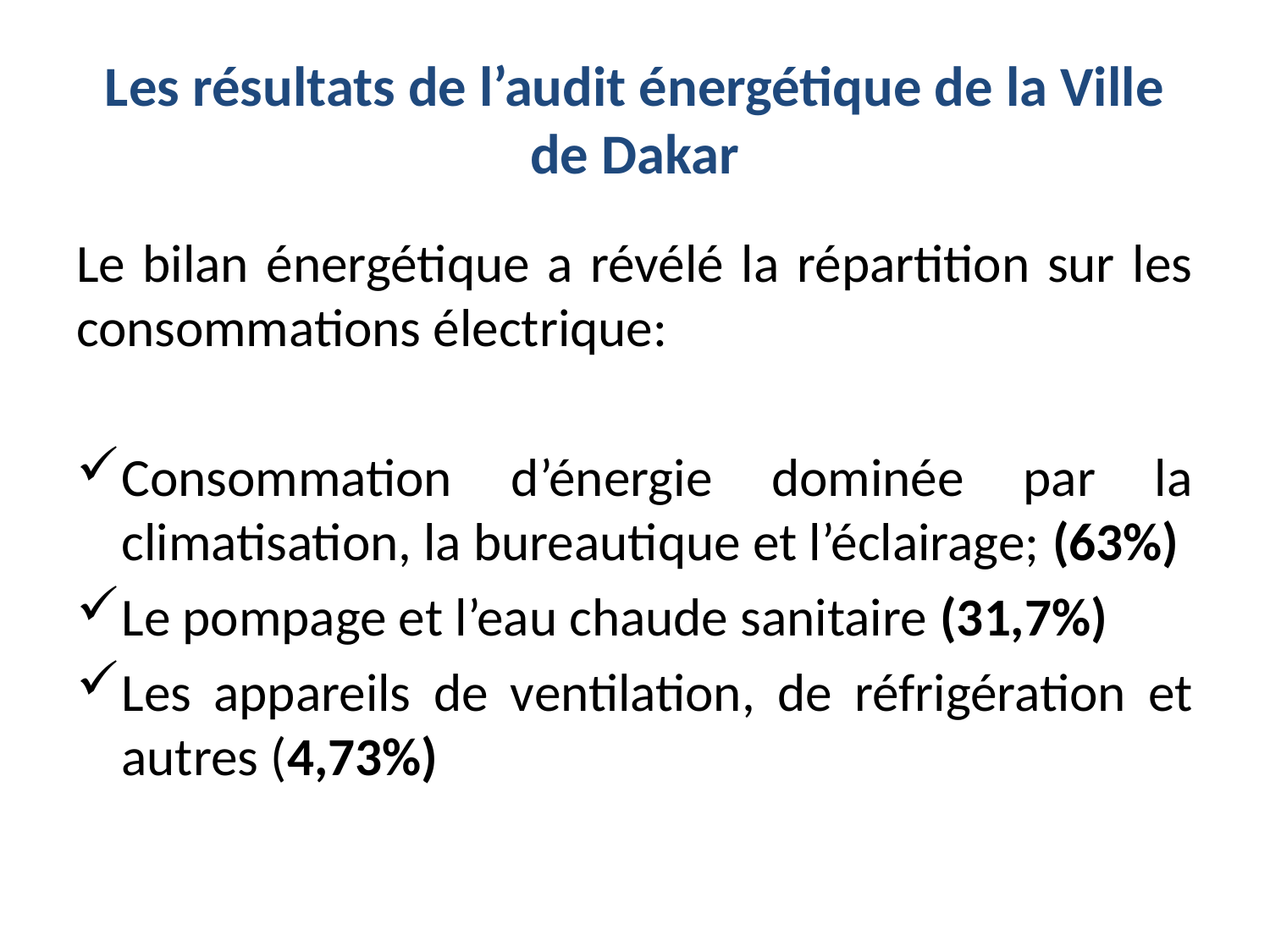

# Les résultats de l’audit énergétique de la Ville de Dakar
Le bilan énergétique a révélé la répartition sur les consommations électrique:

Consommation d’énergie dominée par la climatisation, la bureautique et l’éclairage; (63%)
Le pompage et l’eau chaude sanitaire (31,7%)
Les appareils de ventilation, de réfrigération et autres (4,73%)